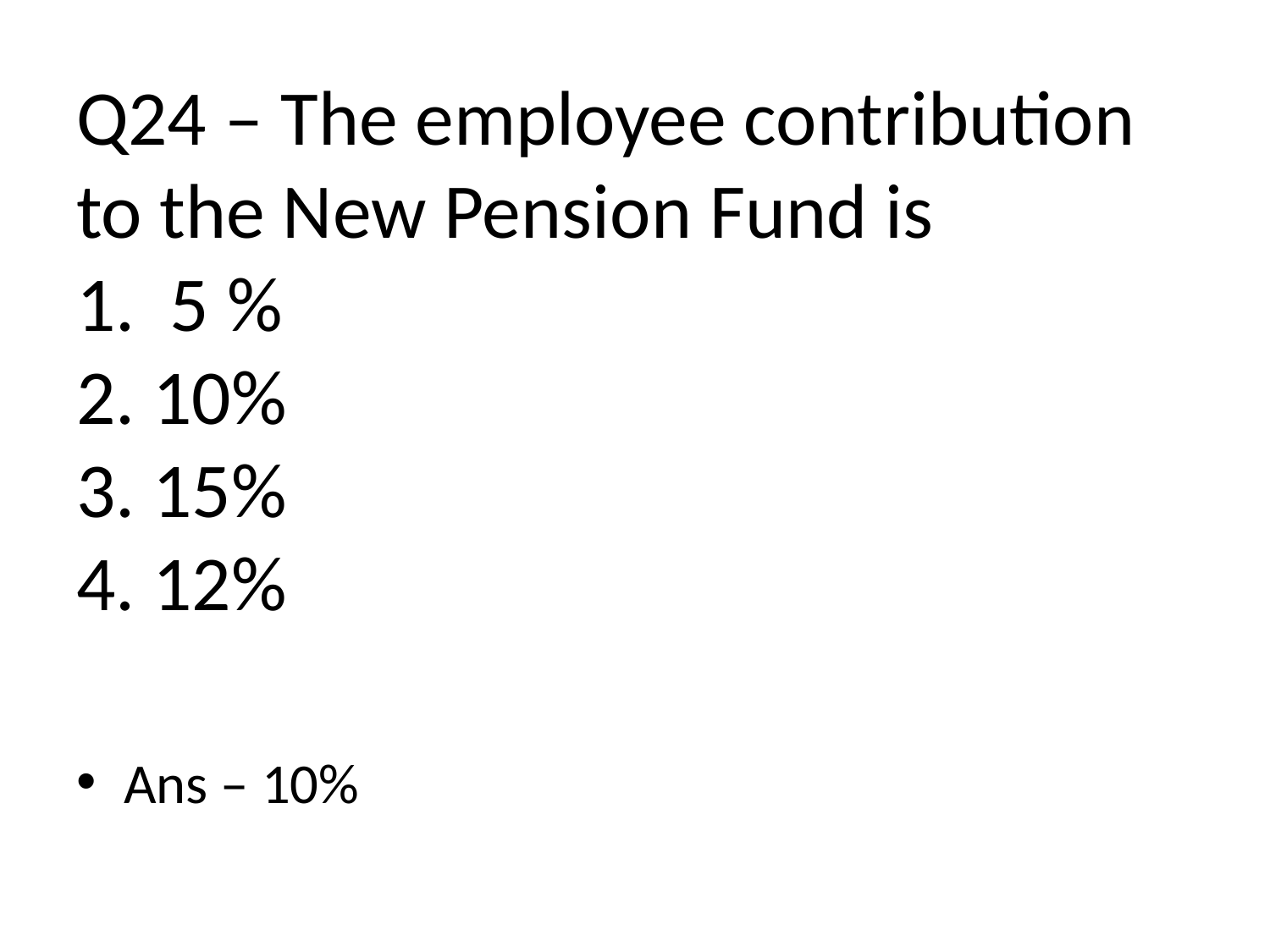

# Q24 – The employee contribution to the New Pension Fund is 1.  5 % 2. 10% 3. 15% 4. 12%
Ans – 10%